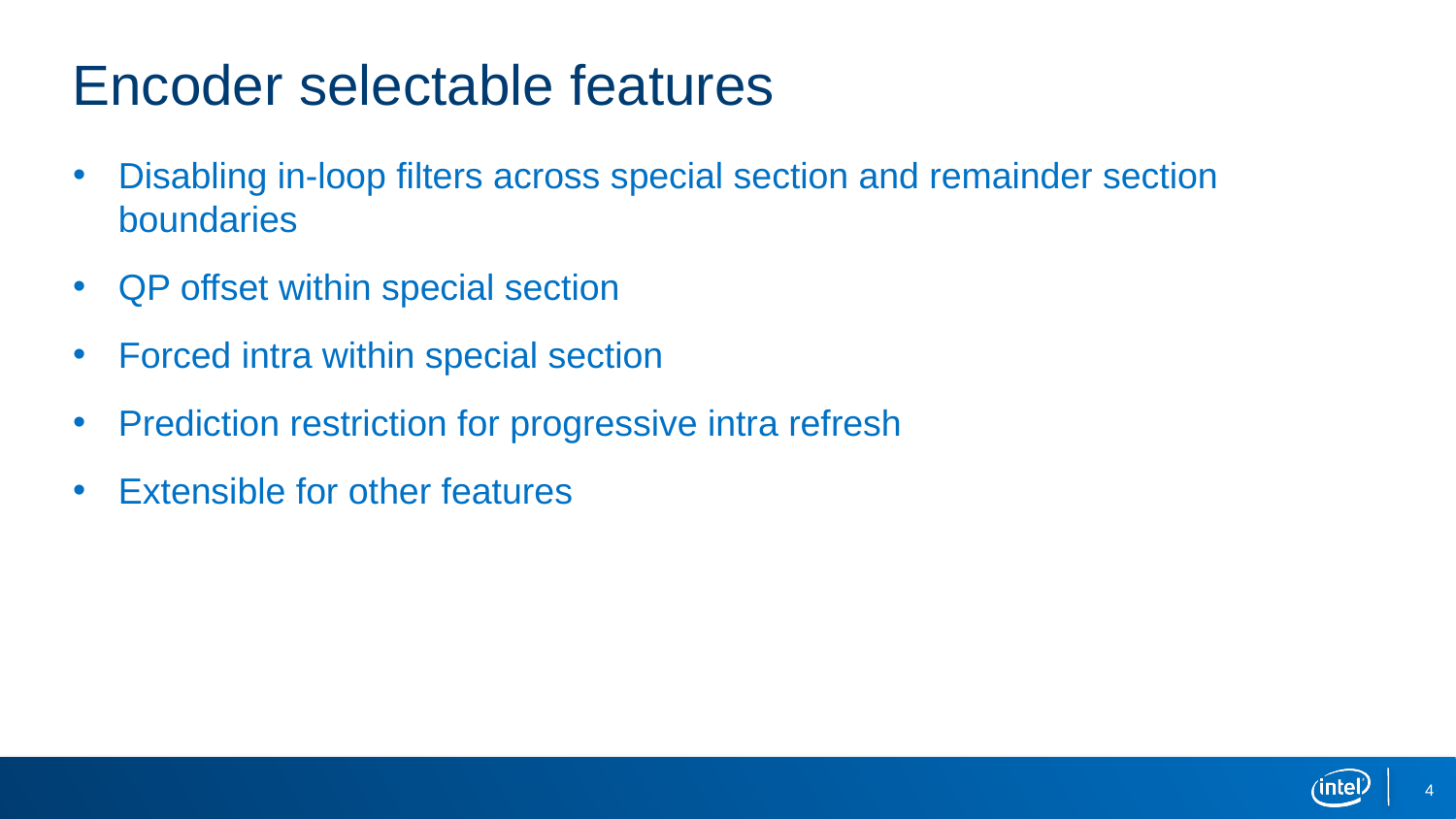

# Encoder selectable features
Disabling in-loop filters across special section and remainder section boundaries
QP offset within special section
Forced intra within special section
Prediction restriction for progressive intra refresh
Extensible for other features
4